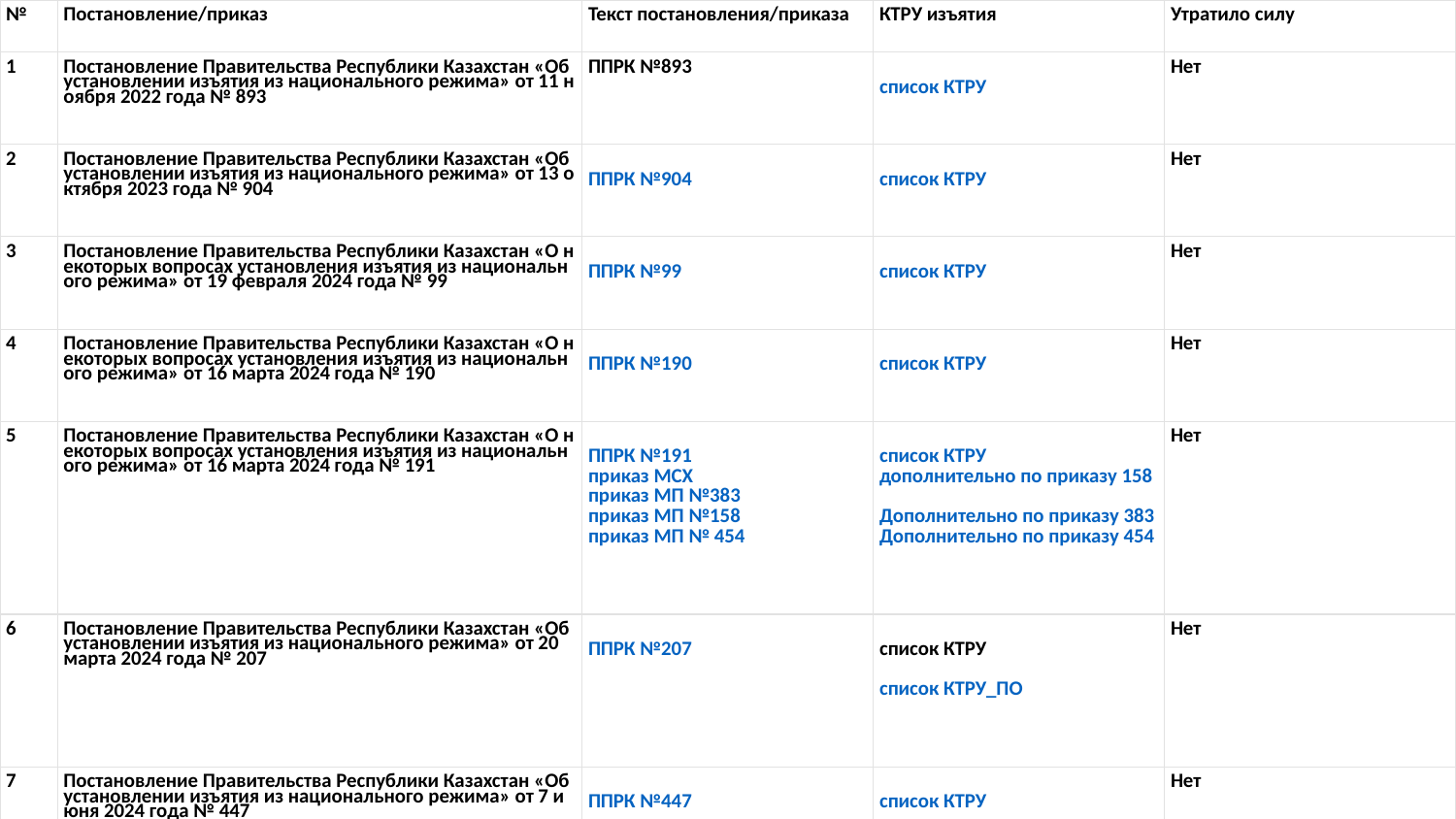

| № | Постановление/приказ | Текст постановления/приказа | КТРУ изъятия | Утратило силу |
| --- | --- | --- | --- | --- |
| 1 | Постановление Правительства Республики Казахстан «Об установлении изъятия из национального режима» от 11 ноября 2022 года № 893 | ППРК №893 | список КТРУ | Нет |
| 2 | Постановление Правительства Республики Казахстан «Об установлении изъятия из национального режима» от 13 октября 2023 года № 904 | ППРК №904 | список КТРУ | Нет |
| 3 | Постановление Правительства Республики Казахстан «О некоторых вопросах установления изъятия из национального режима» от 19 февраля 2024 года № 99 | ППРК №99 | список КТРУ | Нет |
| 4 | Постановление Правительства Республики Казахстан «О некоторых вопросах установления изъятия из национального режима» от 16 марта 2024 года № 190 | ППРК №190 | список КТРУ | Нет |
| 5 | Постановление Правительства Республики Казахстан «О некоторых вопросах установления изъятия из национального режима» от 16 марта 2024 года № 191 | ППРК №191 приказ МСХ приказ МП №383 приказ МП №158 приказ МП № 454 | список КТРУ  дополнительно по приказу 158  Дополнительно по приказу 383 Дополнительно по приказу 454 | Нет |
| 6 | Постановление Правительства Республики Казахстан «Об установлении изъятия из национального режима» от 20 марта 2024 года № 207 | ППРК №207 | список КТРУ  список КТРУ\_ПО | Нет |
| 7 | Постановление Правительства Республики Казахстан «Об установлении изъятия из национального режима» от 7 июня 2024 года № 447 | ППРК №447 | список КТРУ | Нет |
38